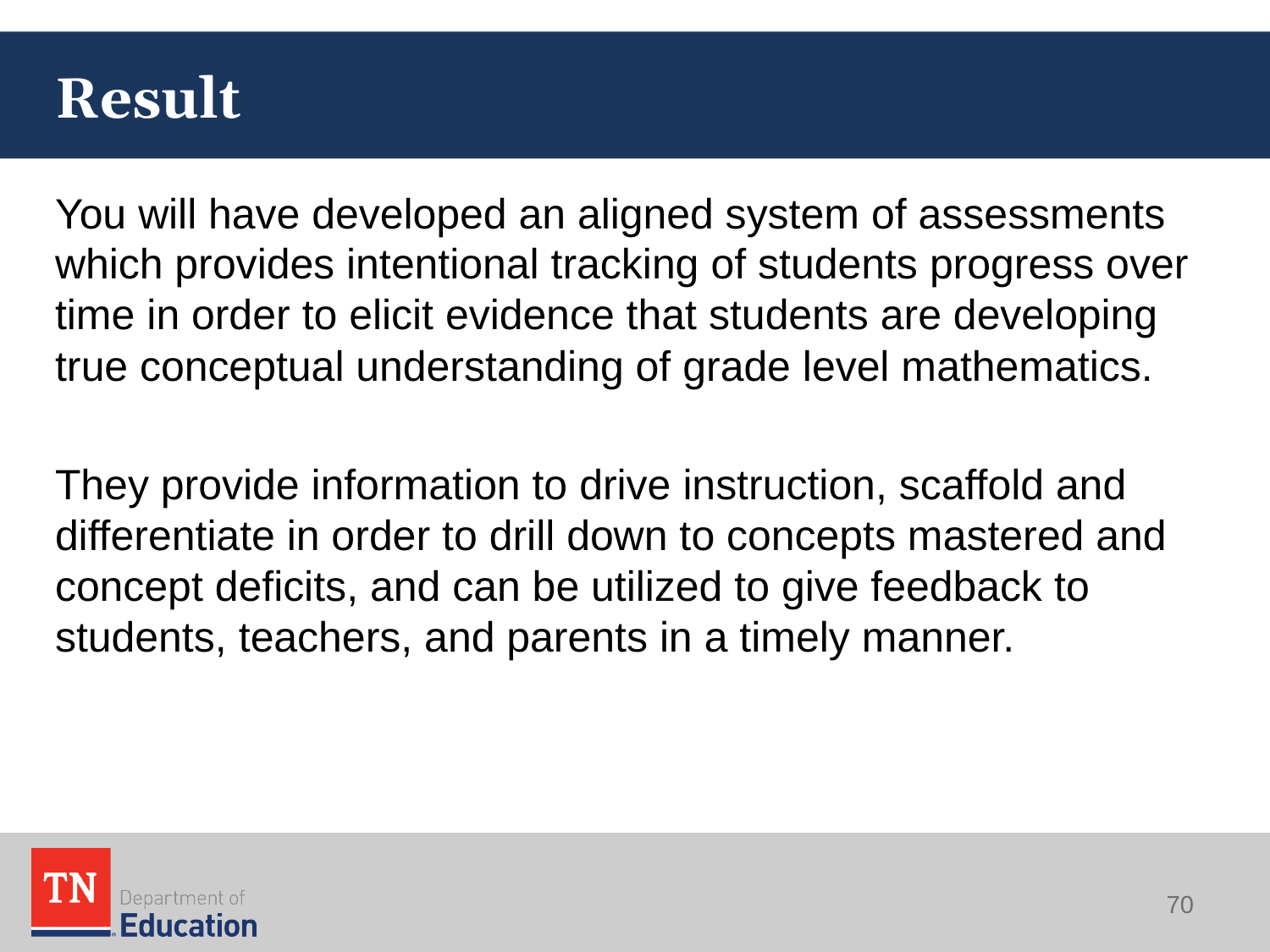

# Result
You will have developed an aligned system of assessments which provides intentional tracking of students progress over time in order to elicit evidence that students are developing true conceptual understanding of grade level mathematics.

They provide information to drive instruction, scaffold and differentiate in order to drill down to concepts mastered and concept deficits, and can be utilized to give feedback to students, teachers, and parents in a timely manner.

70